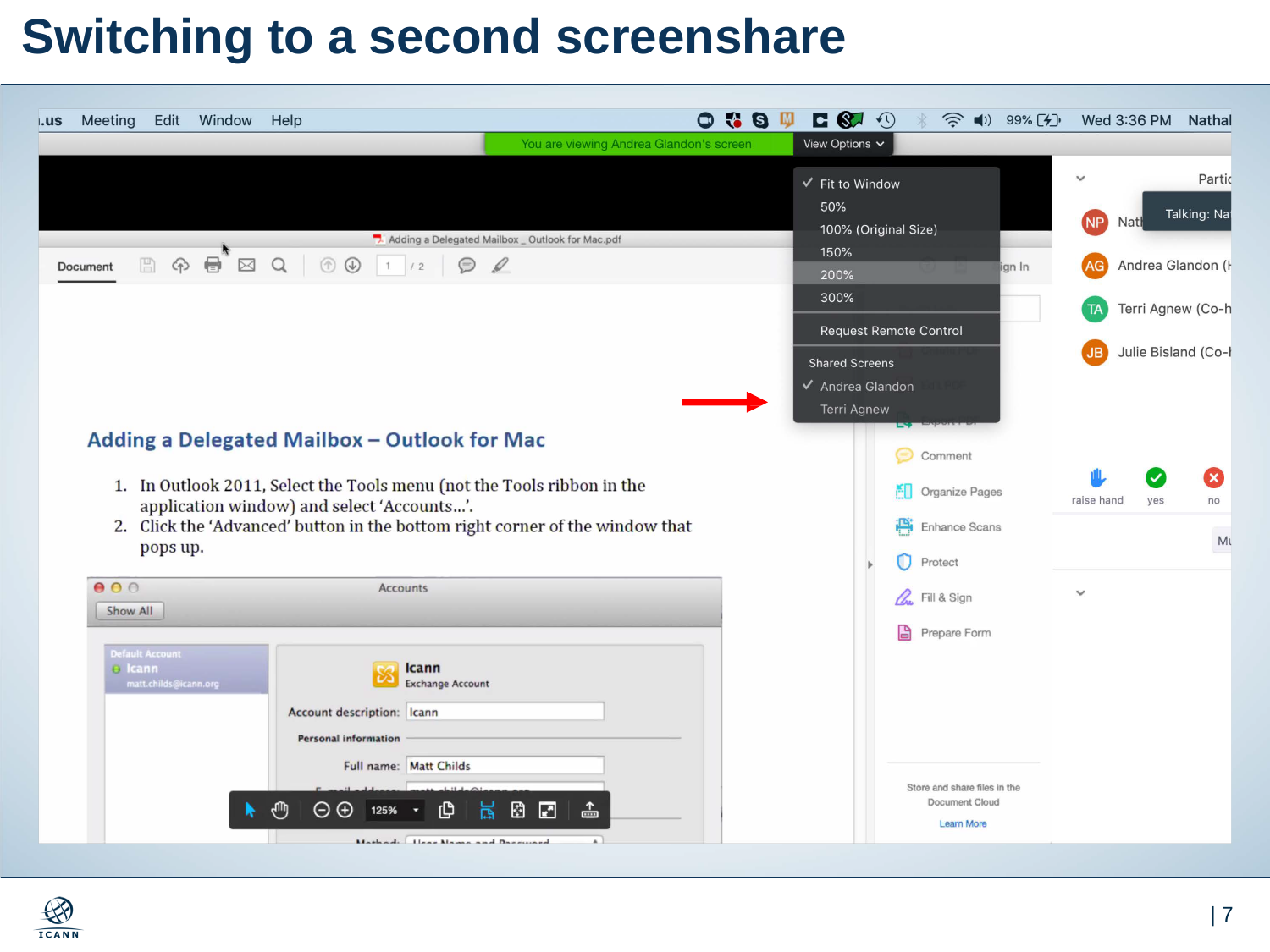

# Switching to a second screenshare

| 7